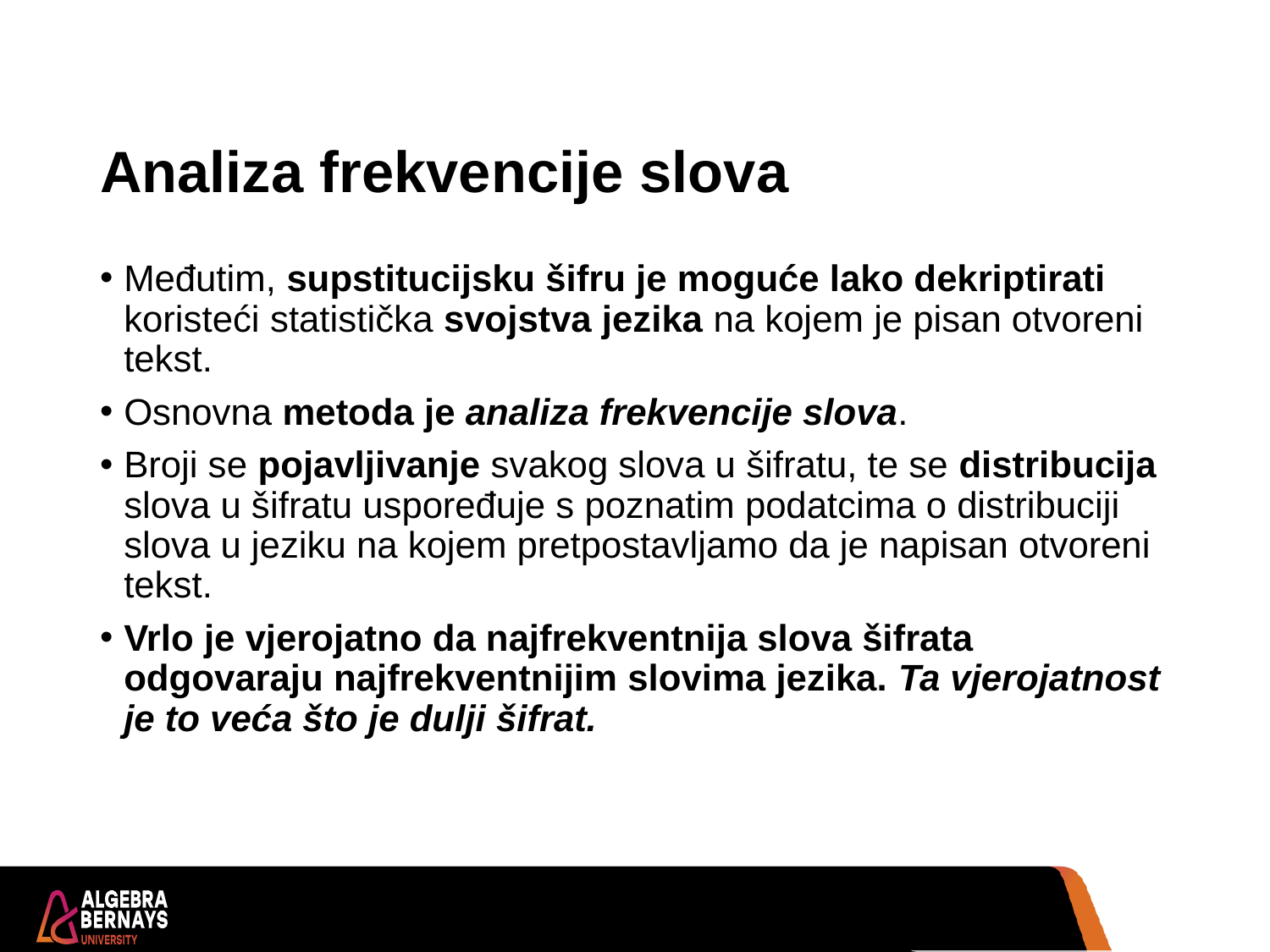

# Analiza frekvencije slova
Međutim, supstitucijsku šifru je moguće lako dekriptirati koristeći statistička svojstva jezika na kojem je pisan otvoreni tekst.
Osnovna metoda je analiza frekvencije slova.
Broji se pojavljivanje svakog slova u šifratu, te se distribucija slova u šifratu uspoređuje s poznatim podatcima o distribuciji slova u jeziku na kojem pretpostavljamo da je napisan otvoreni tekst.
Vrlo je vjerojatno da najfrekventnija slova šifrata odgovaraju najfrekventnijim slovima jezika. Ta vjerojatnost je to veća što je dulji šifrat.